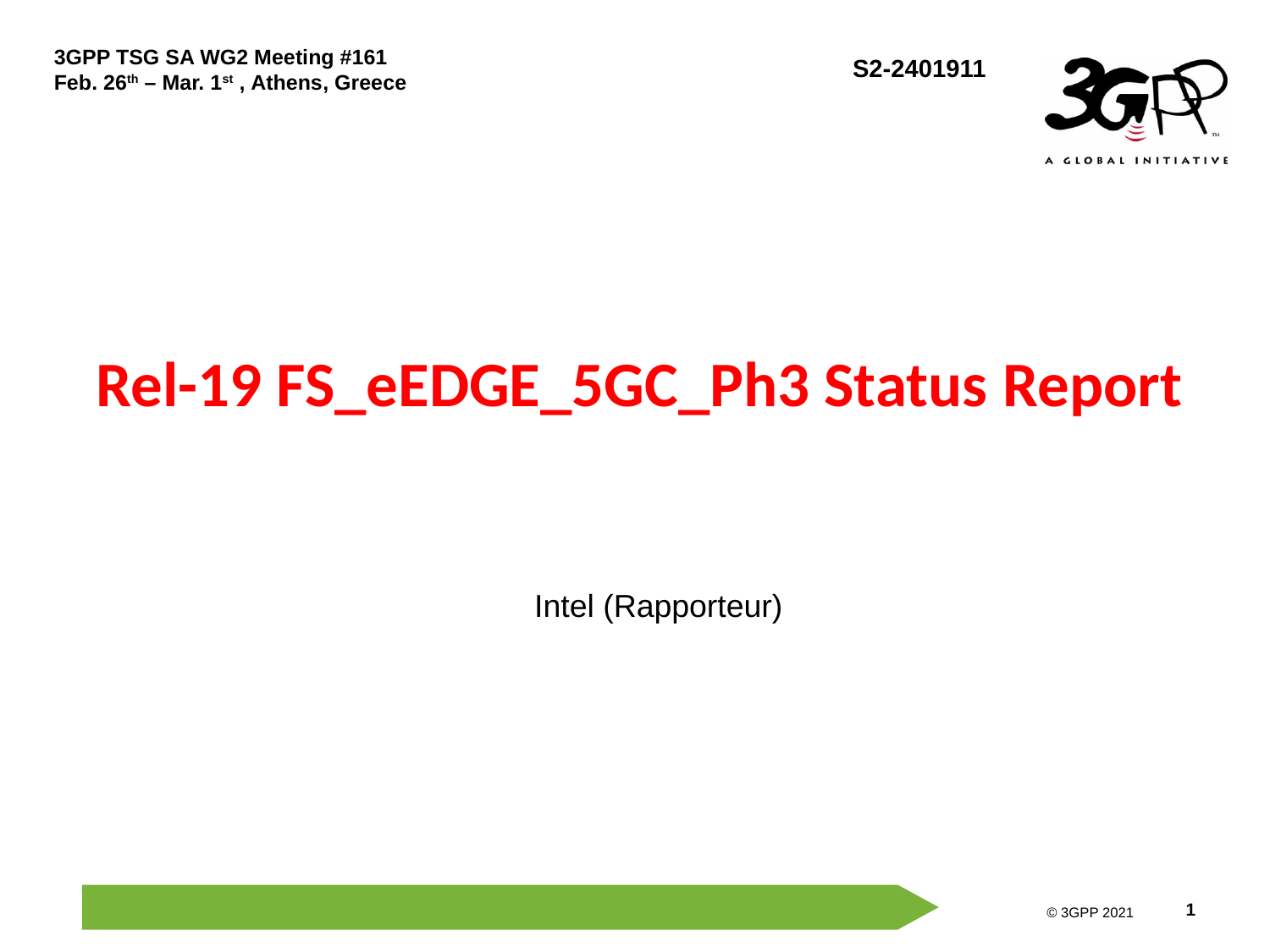

# Rel-19 FS_eEDGE_5GC_Ph3 Status Report
Intel (Rapporteur)